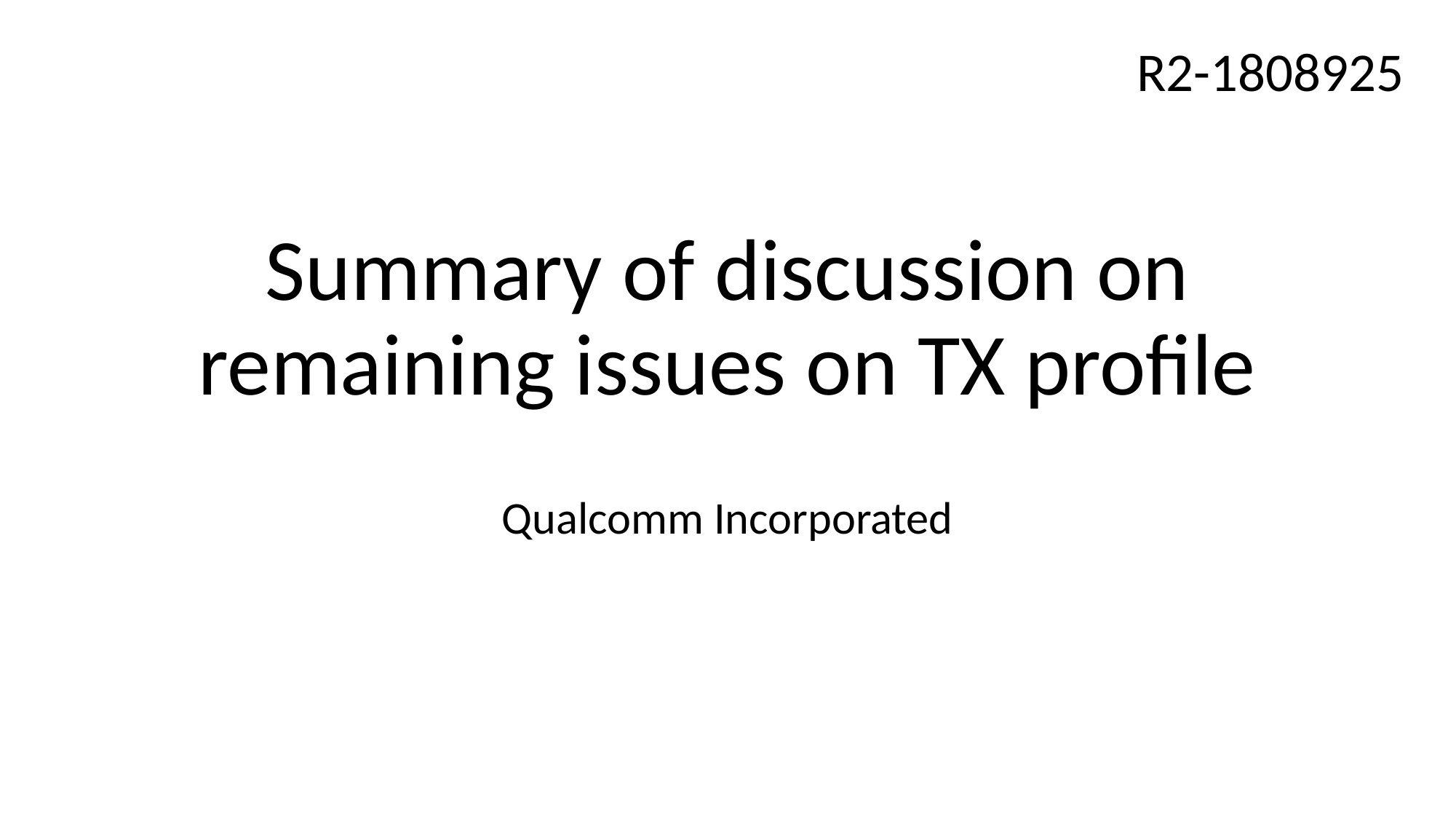

R2-1808925
# Summary of discussion on remaining issues on TX profile

Qualcomm Incorporated